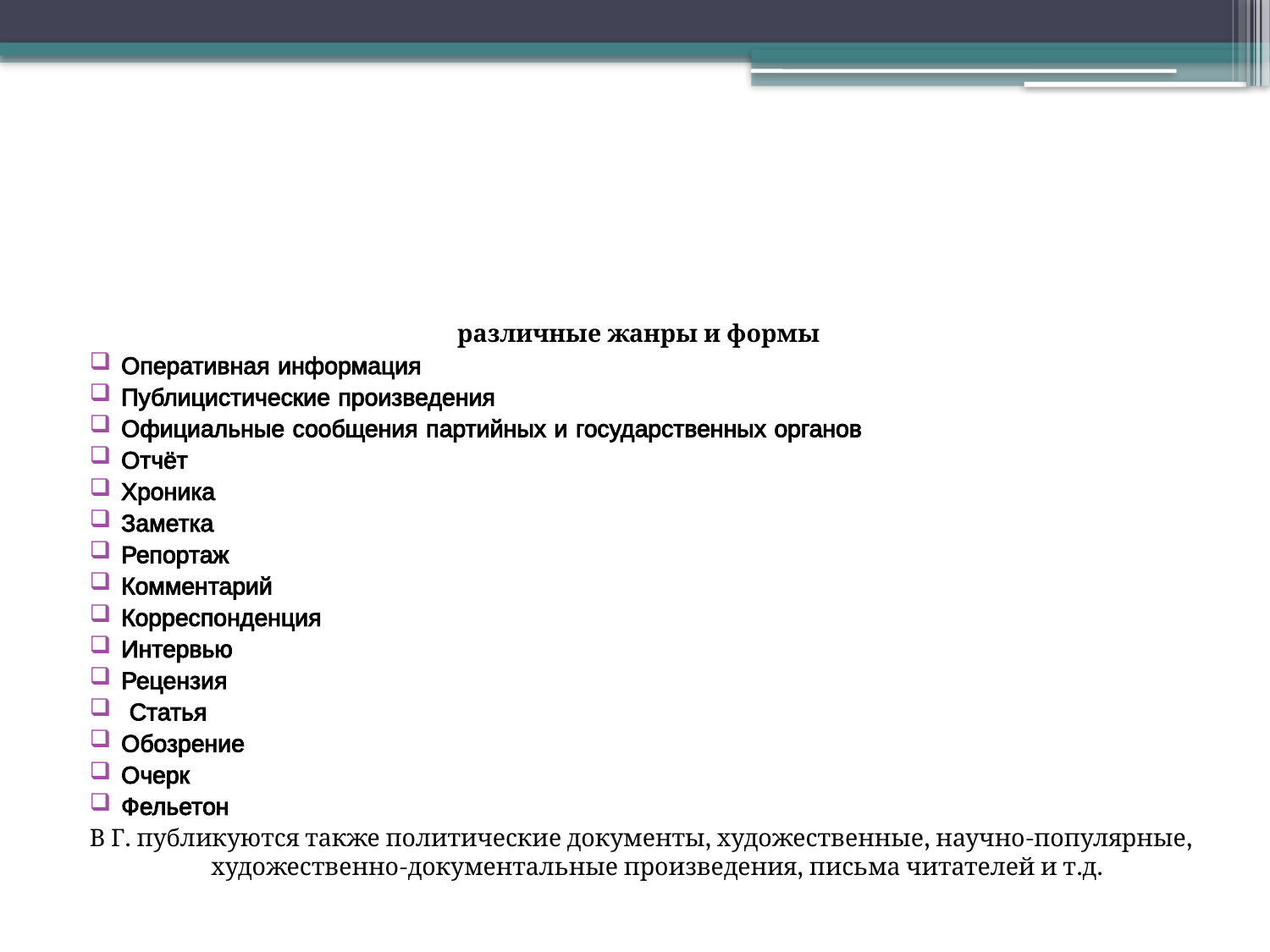

#
различные жанры и формы
Оперативная информация
Публицистические произведения
Официальные сообщения партийных и государственных органов
Отчёт
Хроника
Заметка
Репортаж
Комментарий
Корреспонденция
Интервью
Рецензия
 Статья
Обозрение
Очерк
Фельетон
В Г. публикуются также политические документы, художественные, научно-популярные, художественно-документальные произведения, письма читателей и т.д.